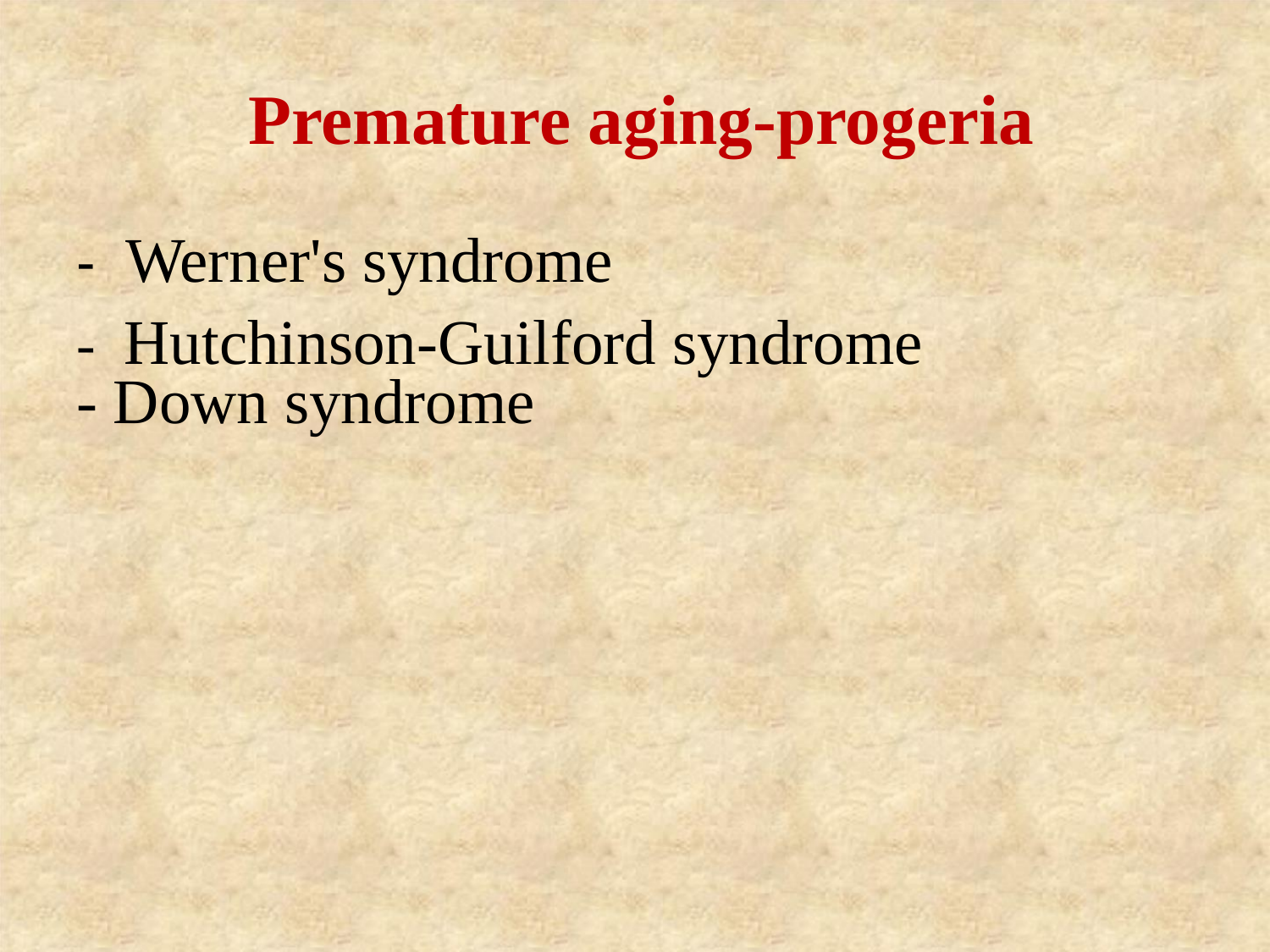

Premature aging-progeria
- Werner's syndrome
-  Hutchinson-Guilford syndrome
- Down syndrome